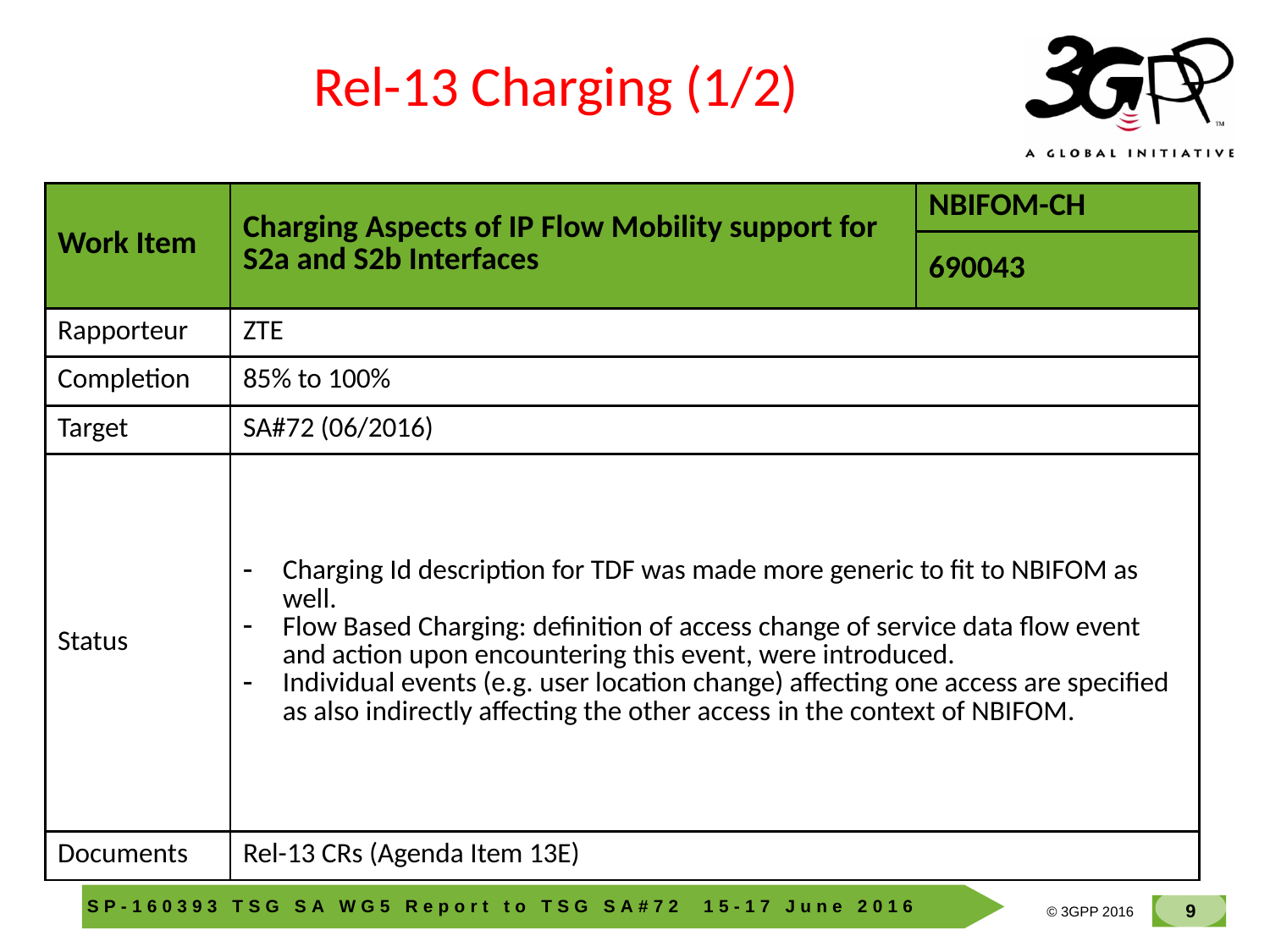

Rel-13 Charging (1/2)
| Work Item | Charging Aspects of IP Flow Mobility support for S2a and S2b Interfaces | NBIFOM-CH |
| --- | --- | --- |
|  |  | 690043 |
| Rapporteur | ZTE |  |
| Completion | 85% to 100% |  |
| Target | SA#72 (06/2016) |  |
| Status | Charging Id description for TDF was made more generic to fit to NBIFOM as well. Flow Based Charging: definition of access change of service data flow event and action upon encountering this event, were introduced. Individual events (e.g. user location change) affecting one access are specified as also indirectly affecting the other access in the context of NBIFOM. |  |
| Documents | Rel-13 CRs (Agenda Item 13E) |  |